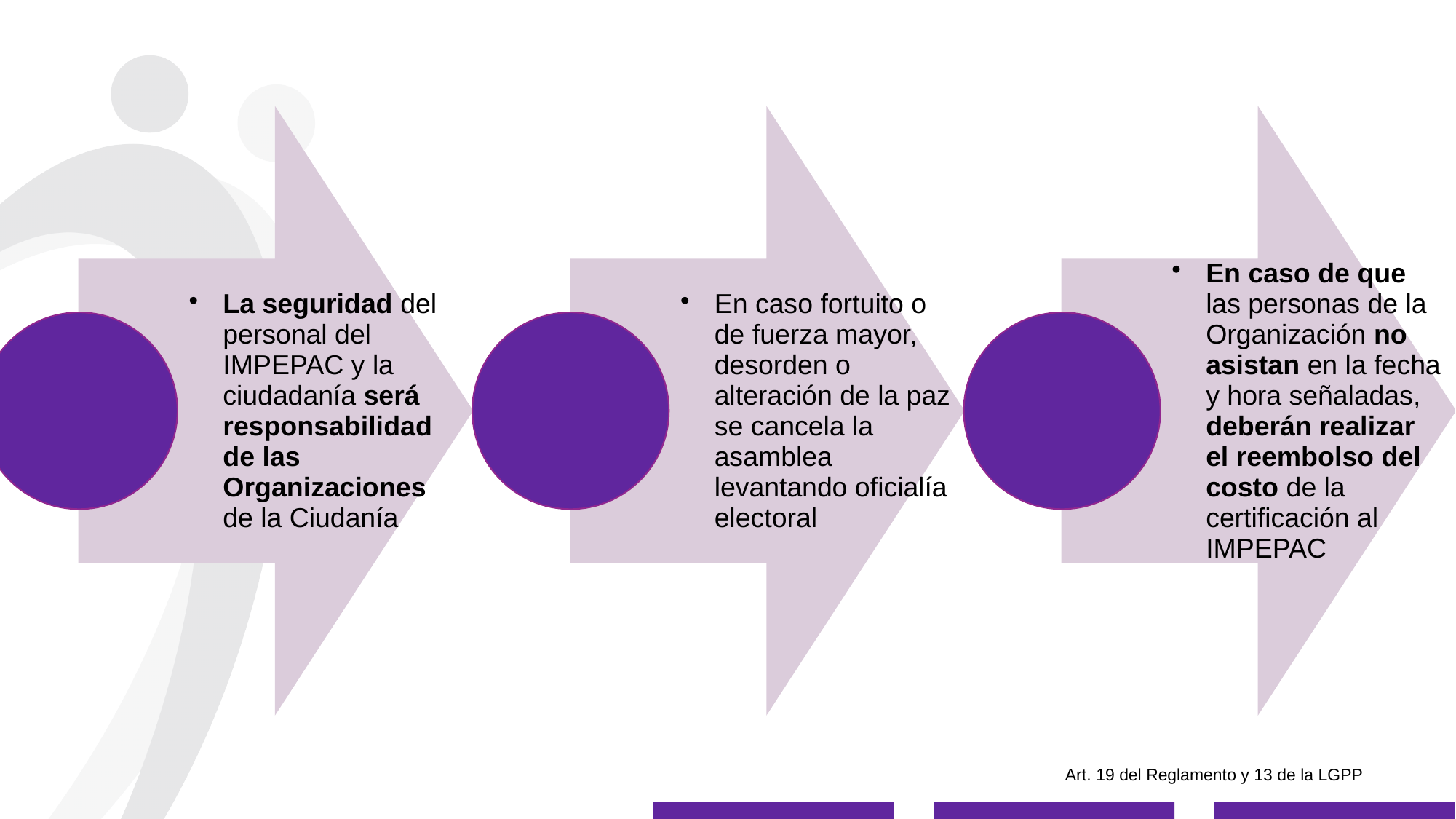

La seguridad del personal del IMPEPAC y la ciudadanía será responsabilidad de las Organizaciones de la Ciudanía
En caso fortuito o de fuerza mayor, desorden o alteración de la paz se cancela la asamblea levantando oficialía electoral
En caso de que las personas de la Organización no asistan en la fecha y hora señaladas, deberán realizar el reembolso del costo de la certificación al IMPEPAC
Art. 19 del Reglamento y 13 de la LGPP